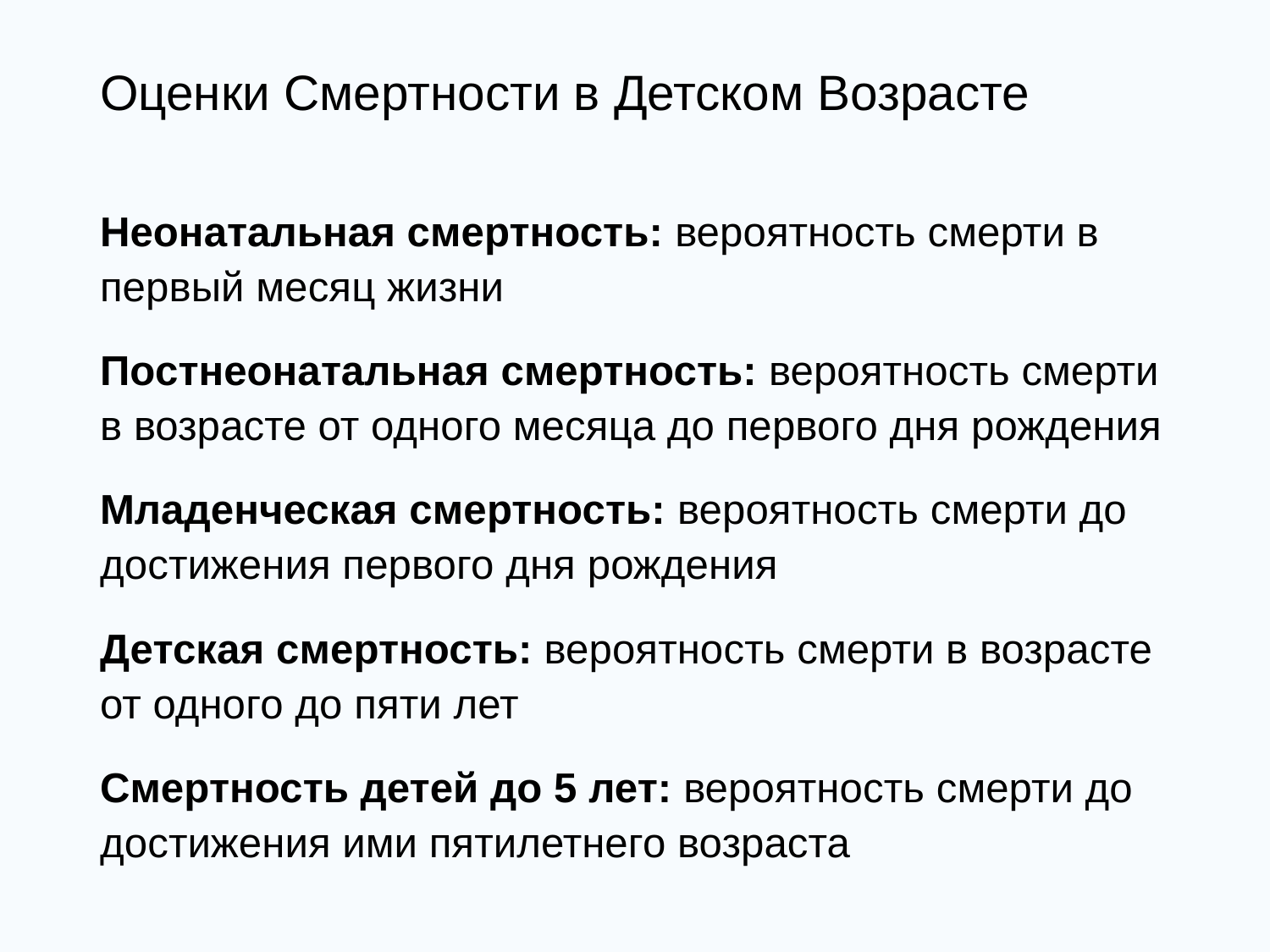

# Оценки Смертности в Детском Возрасте
Неонатальная смертность: вероятность смерти в первый месяц жизни
Постнеонатальная смертность: вероятность смерти в возрасте от одного месяца до первого дня рождения
Младенческая смертность: вероятность смерти до достижения первого дня рождения
Детская смертность: вероятность смерти в возрасте от одного до пяти лет
Смертность детей до 5 лет: вероятность смерти до достижения ими пятилетнего возраста